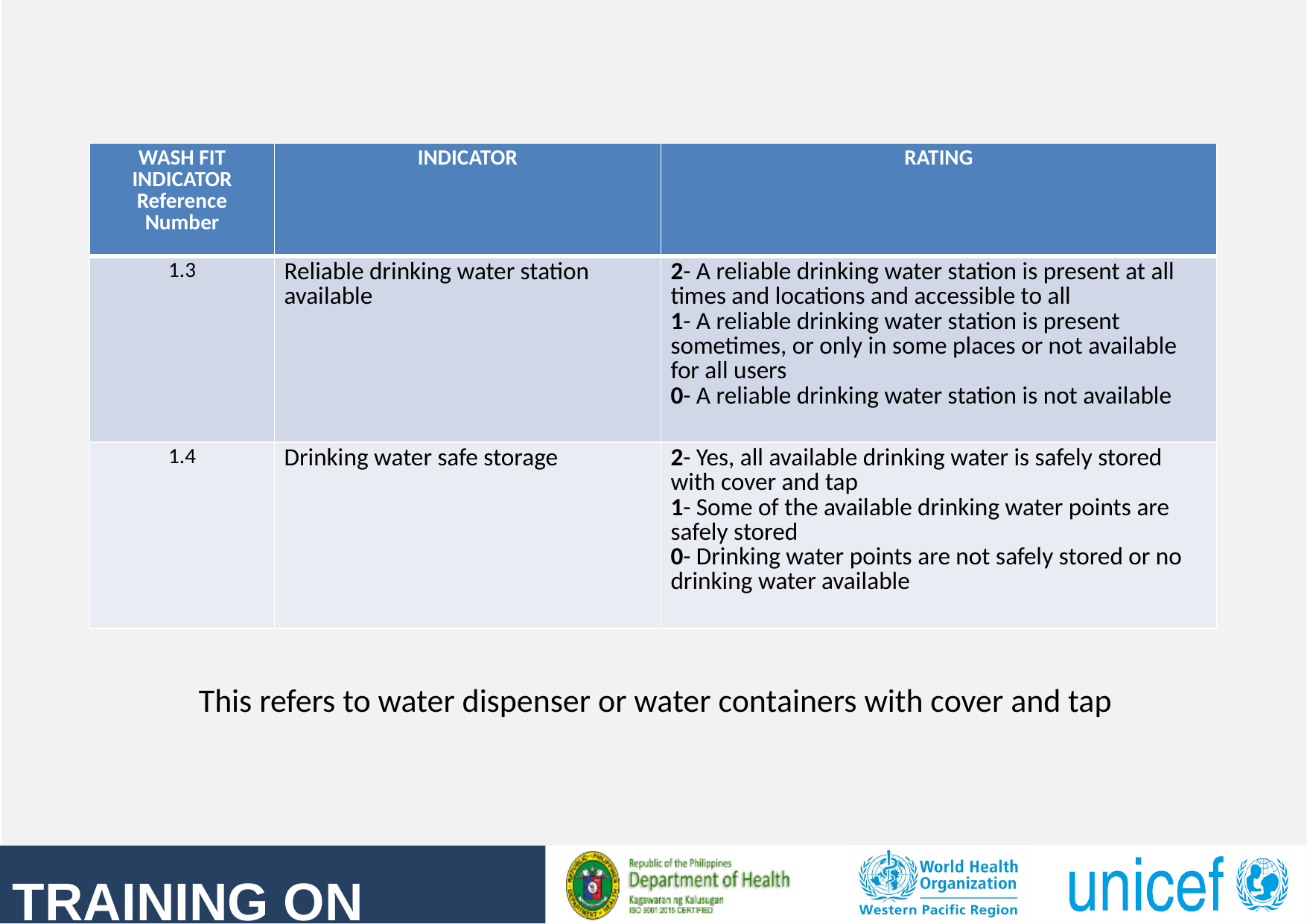

| WASH FIT INDICATOR Reference Number | INDICATOR | RATING |
| --- | --- | --- |
| 1.3 | Reliable drinking water station available | 2- A reliable drinking water station is present at all times and locations and accessible to all 1- A reliable drinking water station is present sometimes, or only in some places or not available for all users 0- A reliable drinking water station is not available |
| 1.4 | Drinking water safe storage | 2- Yes, all available drinking water is safely stored with cover and tap 1- Some of the available drinking water points are safely stored 0- Drinking water points are not safely stored or no drinking water available |
This refers to water dispenser or water containers with cover and tap